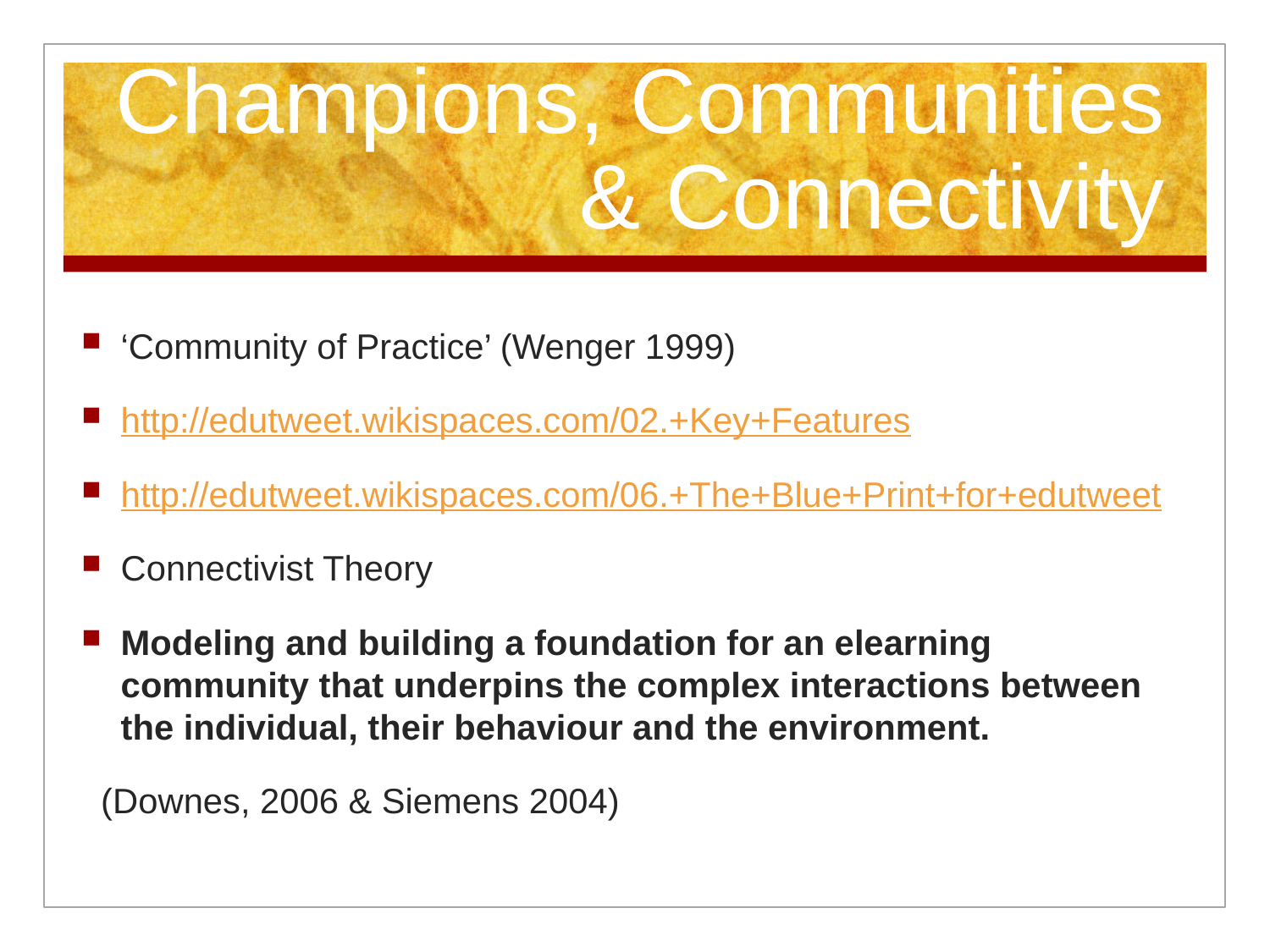

# Champions, Communities & Connectivity
‘Community of Practice’ (Wenger 1999)
http://edutweet.wikispaces.com/02.+Key+Features
http://edutweet.wikispaces.com/06.+The+Blue+Print+for+edutweet
Connectivist Theory
Modeling and building a foundation for an elearning community that underpins the complex interactions between the individual, their behaviour and the environment.
  (Downes, 2006 & Siemens 2004)